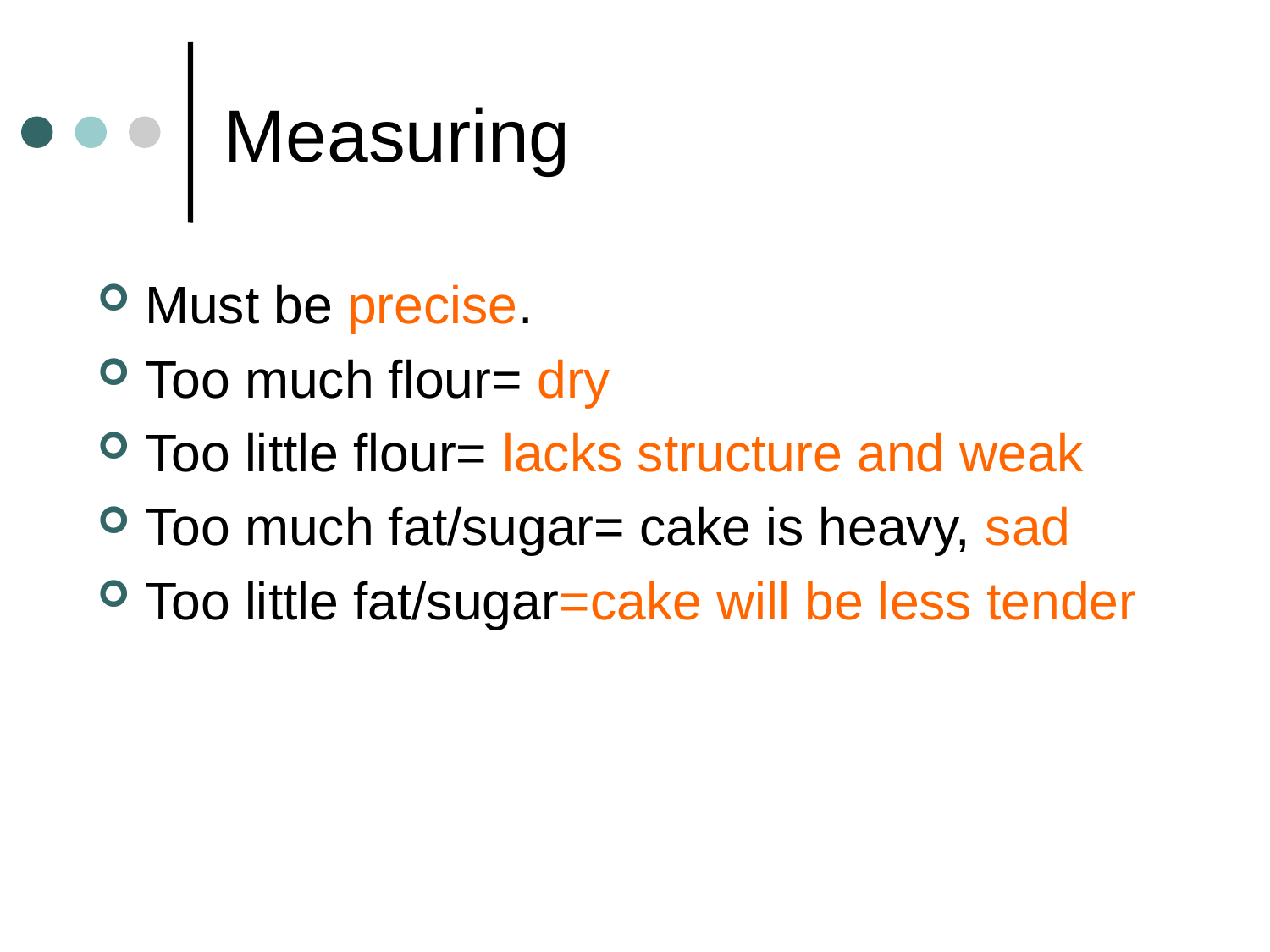

# Measuring
Must be precise.
Too much flour= dry
Too little flour= lacks structure and weak
Too much fat/sugar= cake is heavy, sad
Too little fat/sugar=cake will be less tender